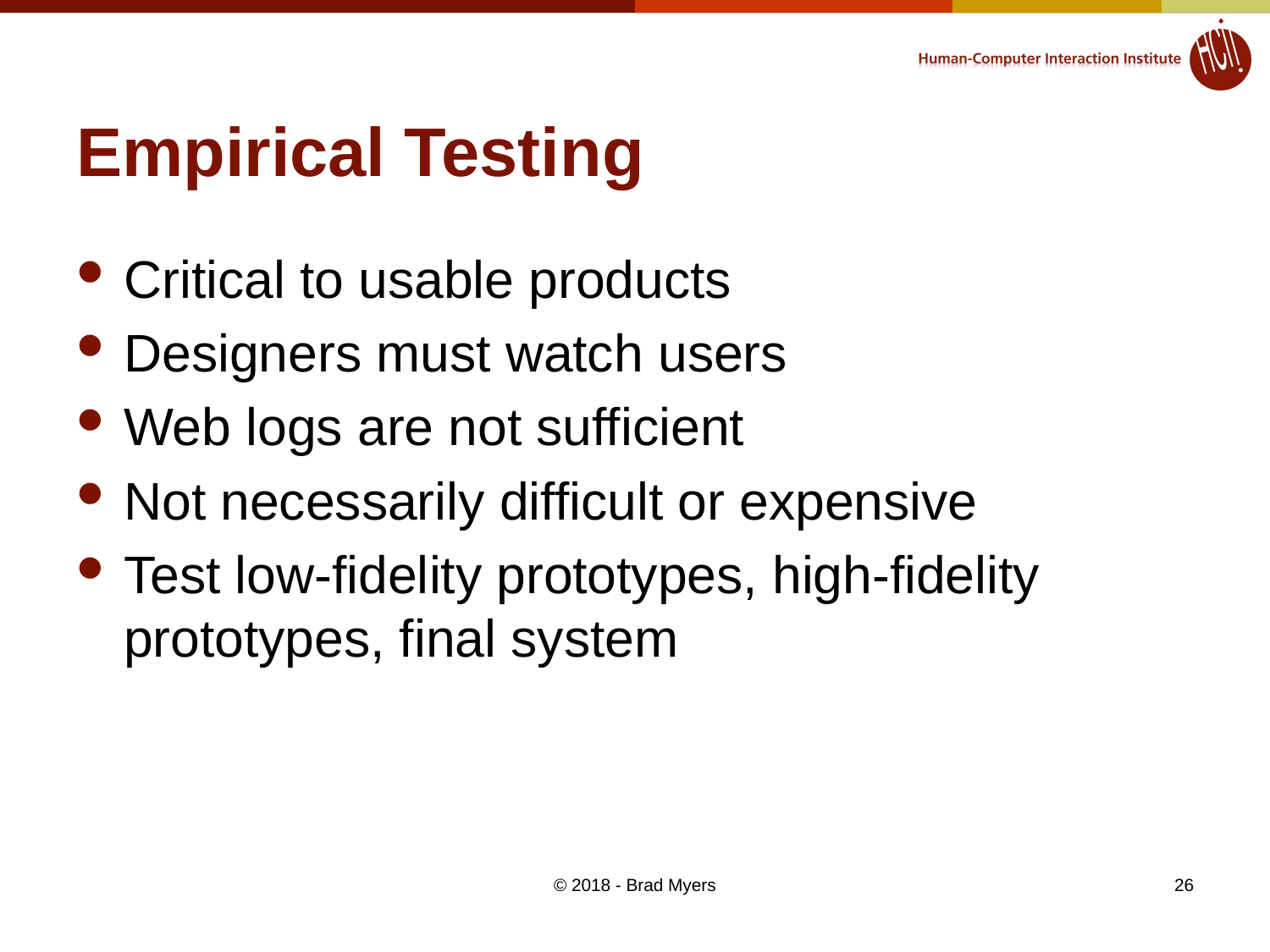

# Empirical Testing
Critical to usable products
Designers must watch users
Web logs are not sufficient
Not necessarily difficult or expensive
Test low-fidelity prototypes, high-fidelity prototypes, final system
© 2018 - Brad Myers
26